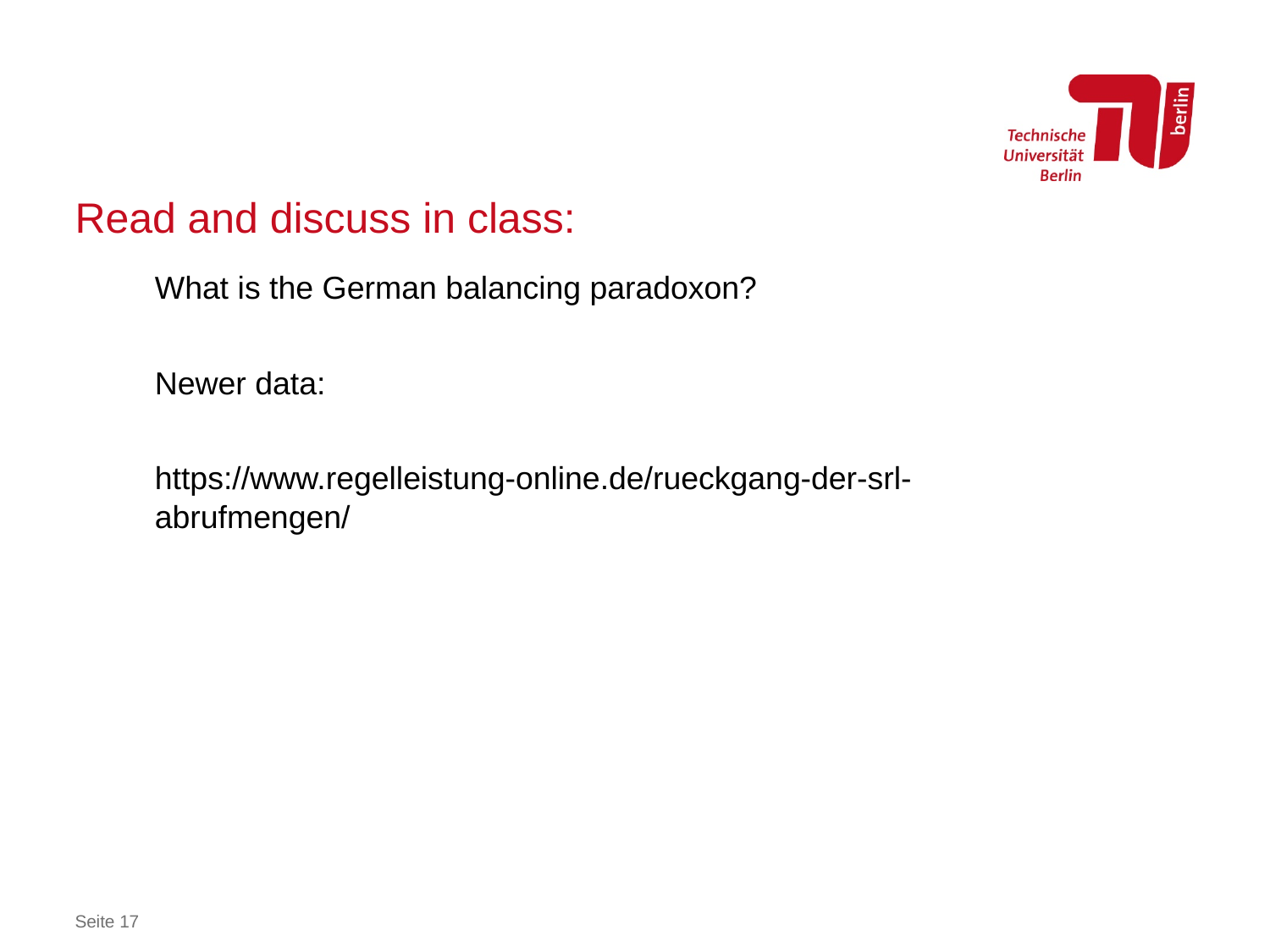

# Read and discuss in class:
What is the German balancing paradoxon?

Newer data:

https://www.regelleistung-online.de/rueckgang-der-srl-abrufmengen/

Seite 17